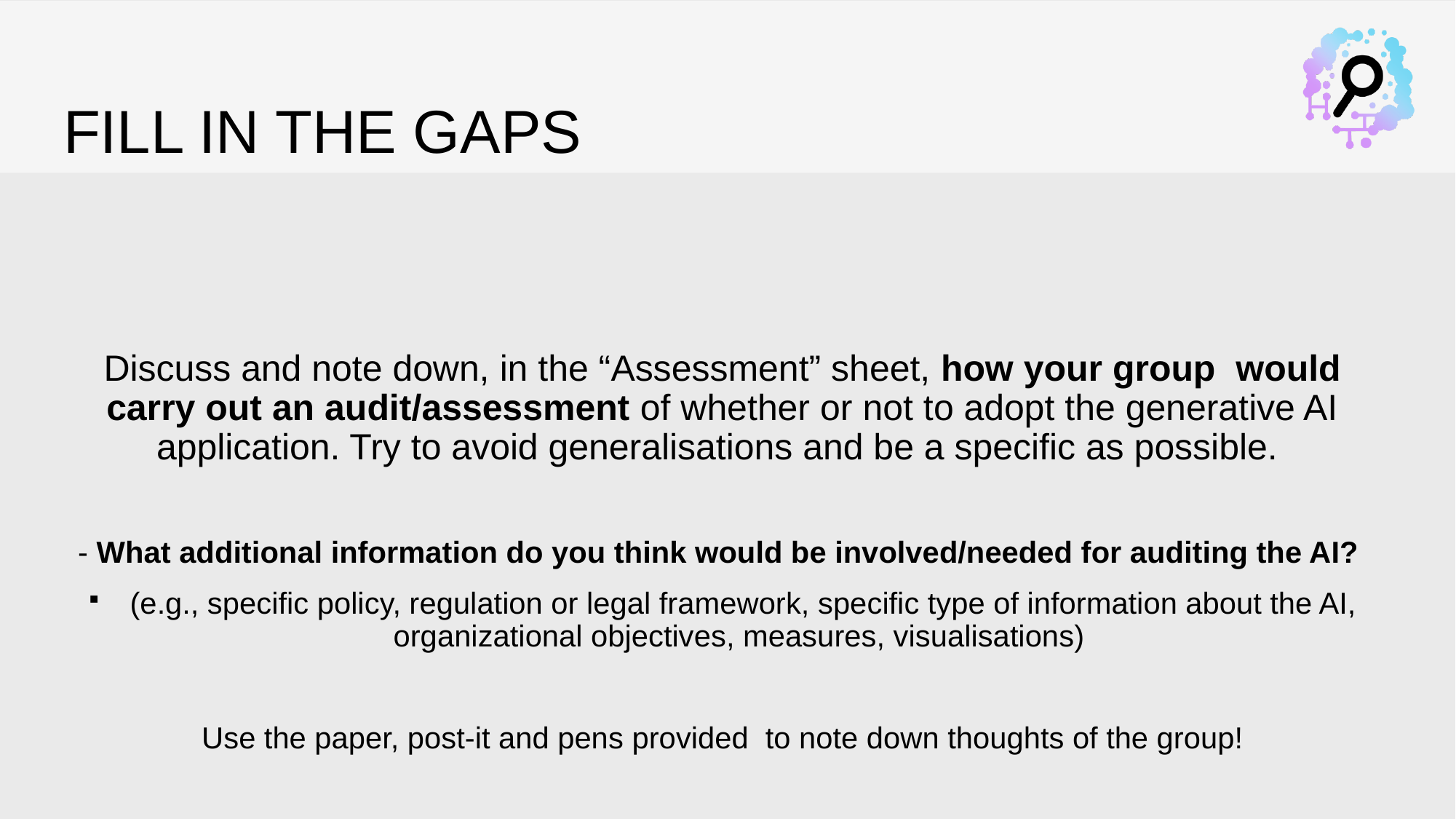

# Fill in the gaps

Discuss and note down, in the “Assessment” sheet, how your group  would carry out an audit/assessment of whether or not to adopt the generative AI application. Try to avoid generalisations and be a specific as possible.

- What additional information do you think would be involved/needed for auditing the AI?​
(e.g., specific policy, regulation or legal framework, specific type of information about the AI, organizational objectives, measures, visualisations)​

Use the paper, post-it and pens provided  to note down thoughts of the group!